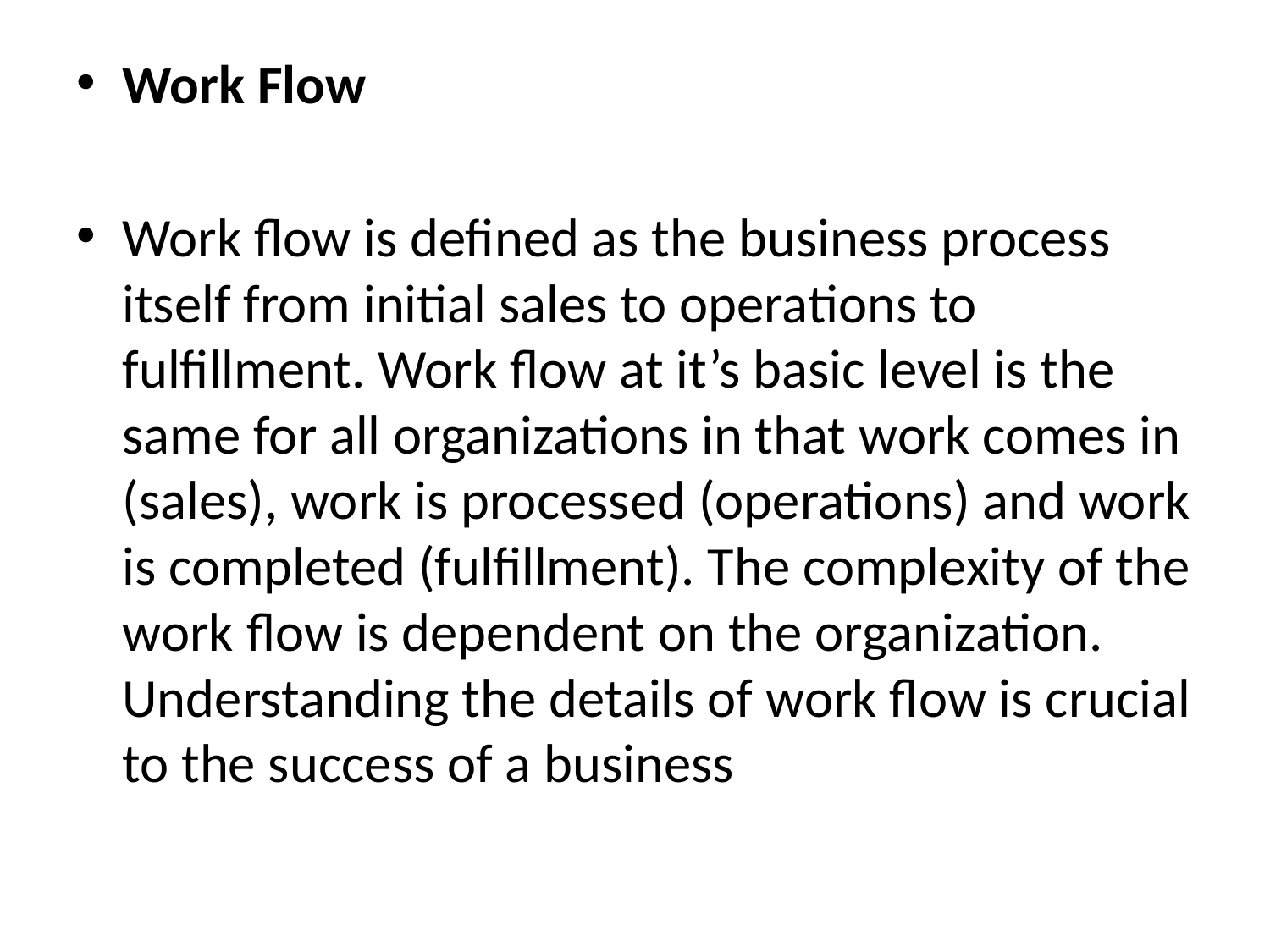

#
Work Flow

Work flow is defined as the business process itself from initial sales to operations to fulfillment. Work flow at it’s basic level is the same for all organizations in that work comes in (sales), work is processed (operations) and work is completed (fulfillment). The complexity of the work flow is dependent on the organization. Understanding the details of work flow is crucial to the success of a business